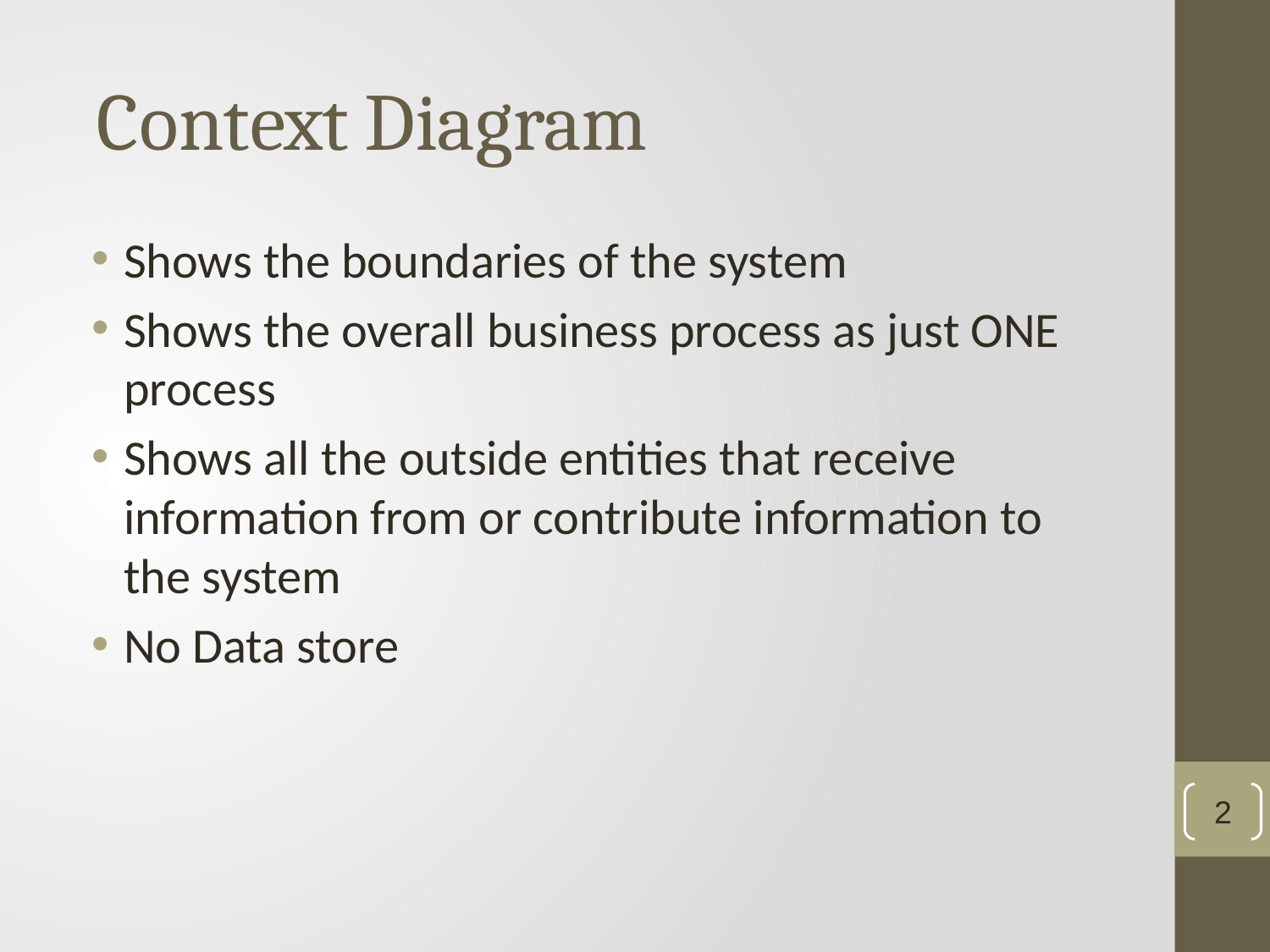

# Context Diagram
Shows the boundaries of the system
Shows the overall business process as just ONE process
Shows all the outside entities that receive information from or contribute information to the system
No Data store
2